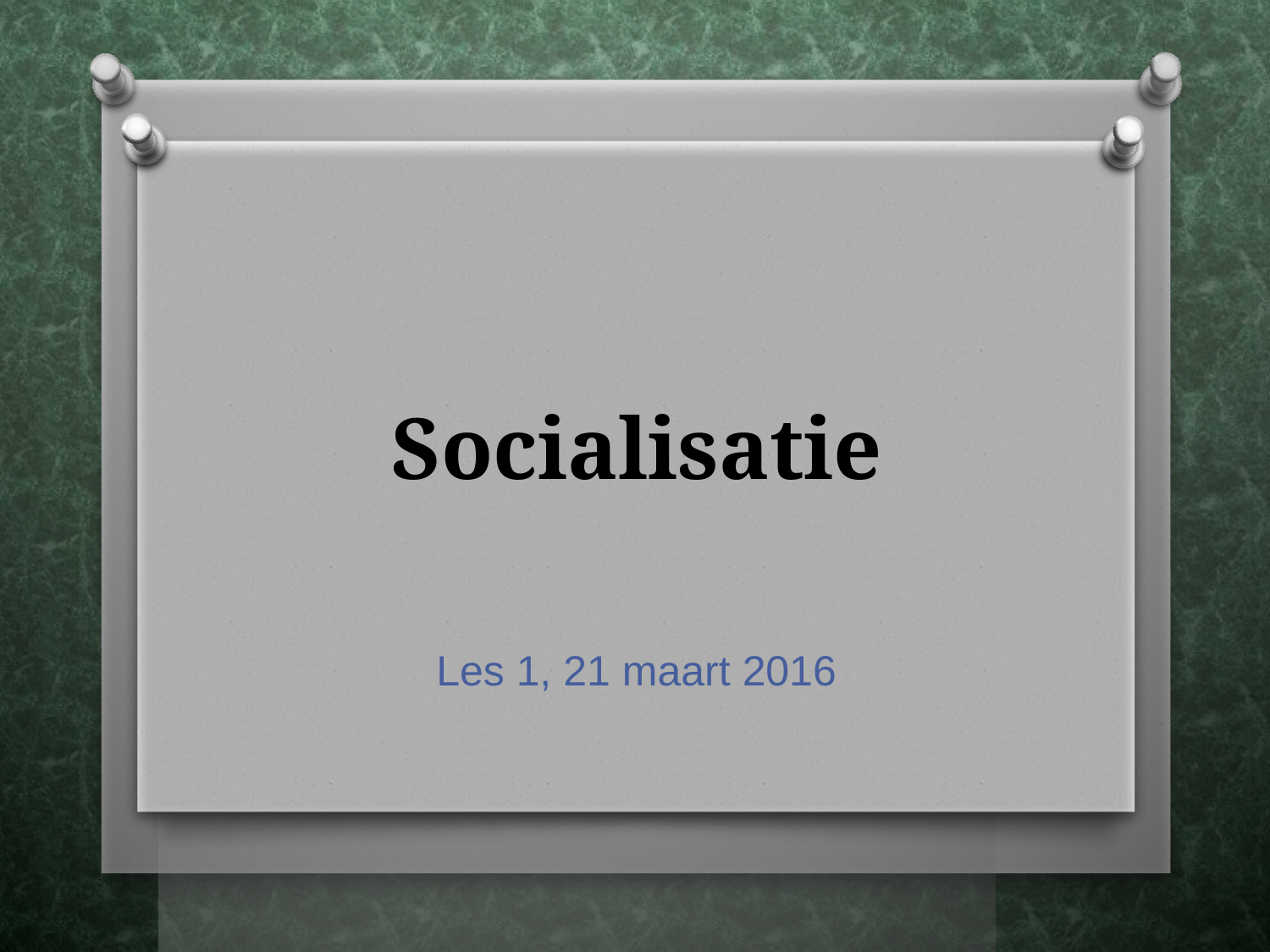

# Socialisatie

Les 1, 21 maart 2016